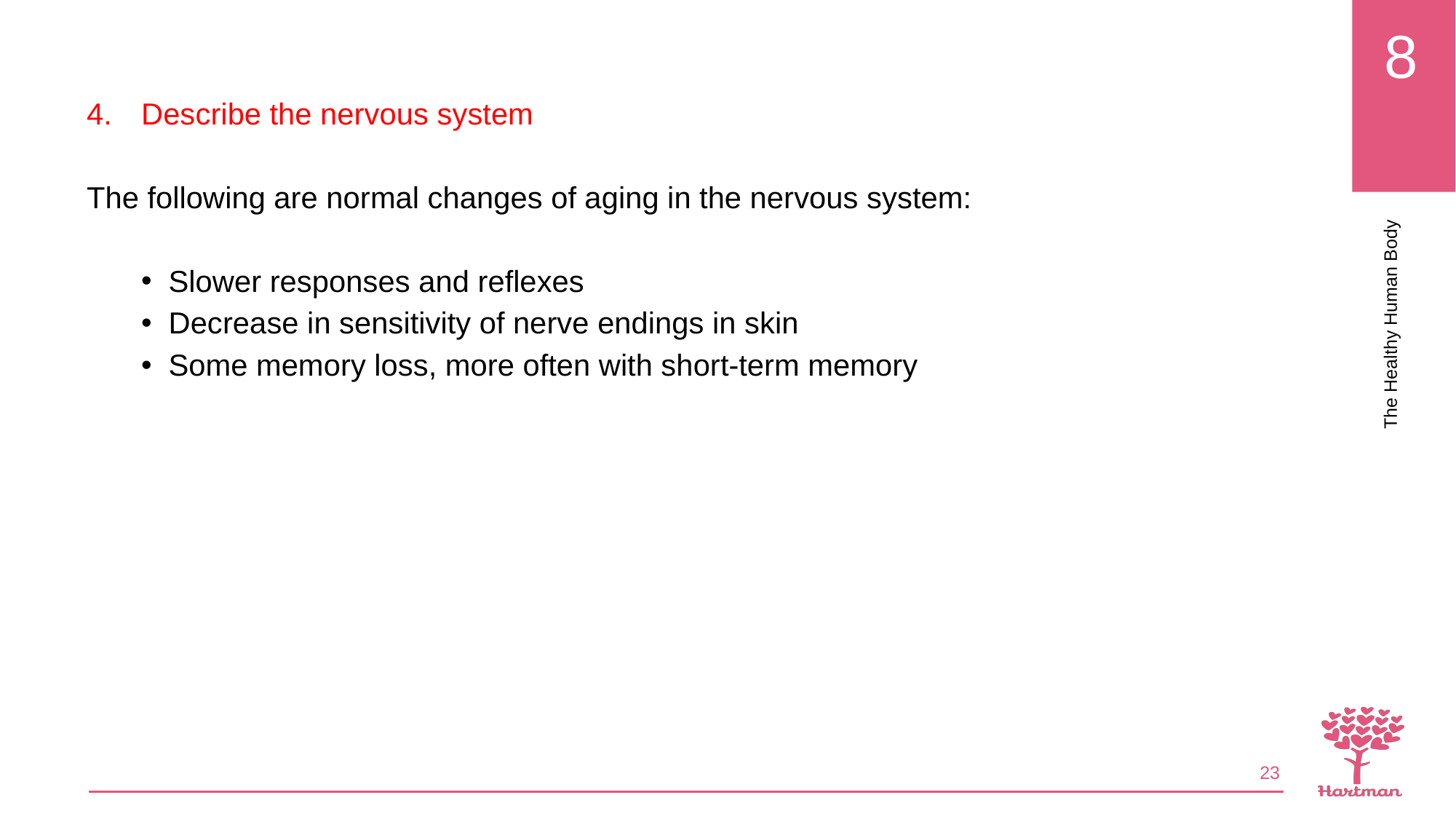

Describe the nervous system

The following are normal changes of aging in the nervous system:

Slower responses and reflexes
Decrease in sensitivity of nerve endings in skin
Some memory loss, more often with short-term memory

23